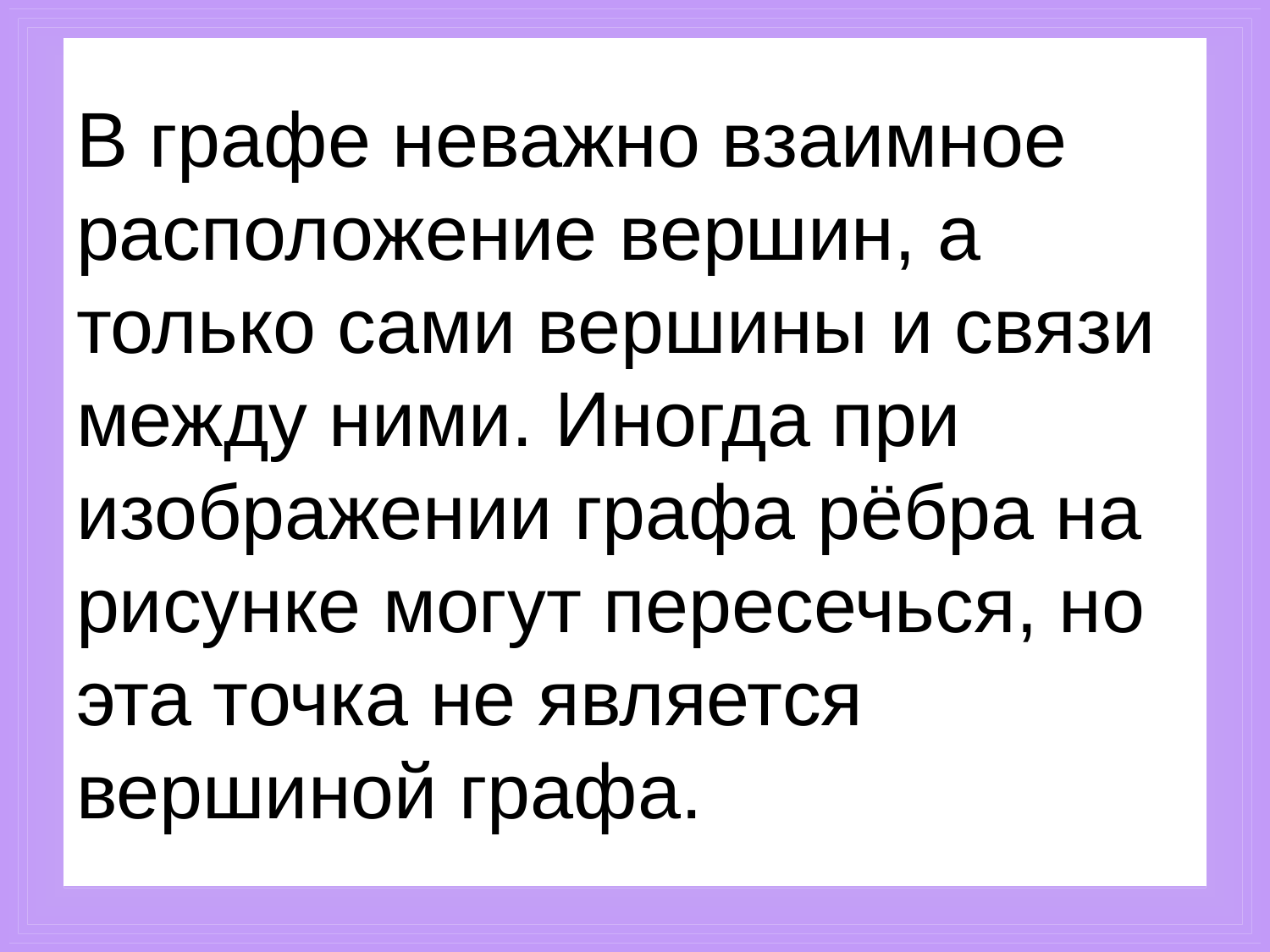

# В графе неважно взаимное расположение вершин, а только сами вершины и связи между ними. Иногда при изображении графа рёбра на рисунке могут пересечься, но эта точка не является вершиной графа.